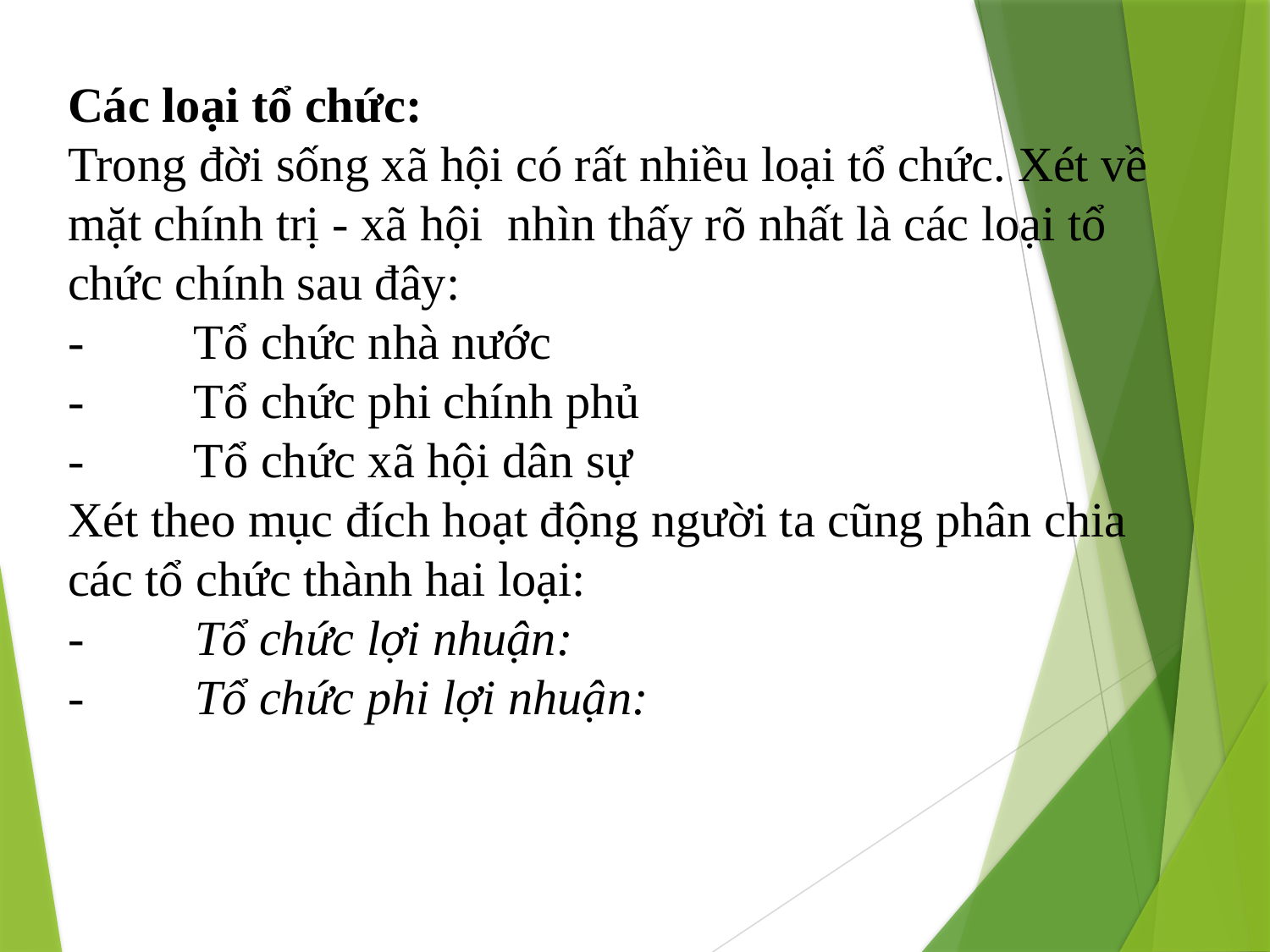

Các loại tổ chức:
Trong đời sống xã hội có rất nhiều loại tổ chức. Xét về mặt chính trị - xã hội  nhìn thấy rõ nhất là các loại tổ chức chính sau đây:
-         Tổ chức nhà nước
-         Tổ chức phi chính phủ
-         Tổ chức xã hội dân sự
Xét theo mục đích hoạt động người ta cũng phân chia các tổ chức thành hai loại:
-         Tổ chức lợi nhuận:
-         Tổ chức phi lợi nhuận: